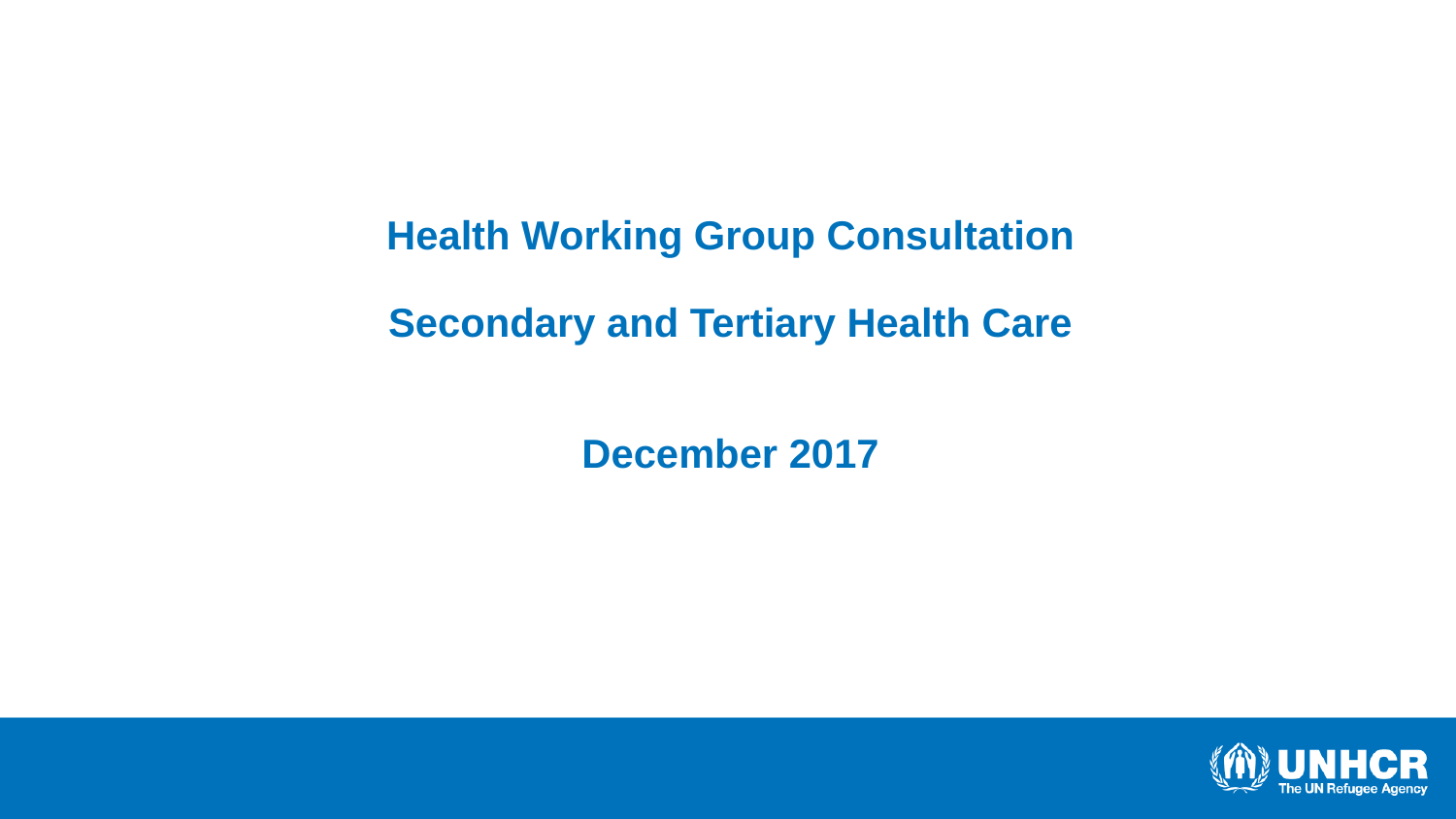

# Health Working Group Consultation Secondary and Tertiary Health Care December 2017